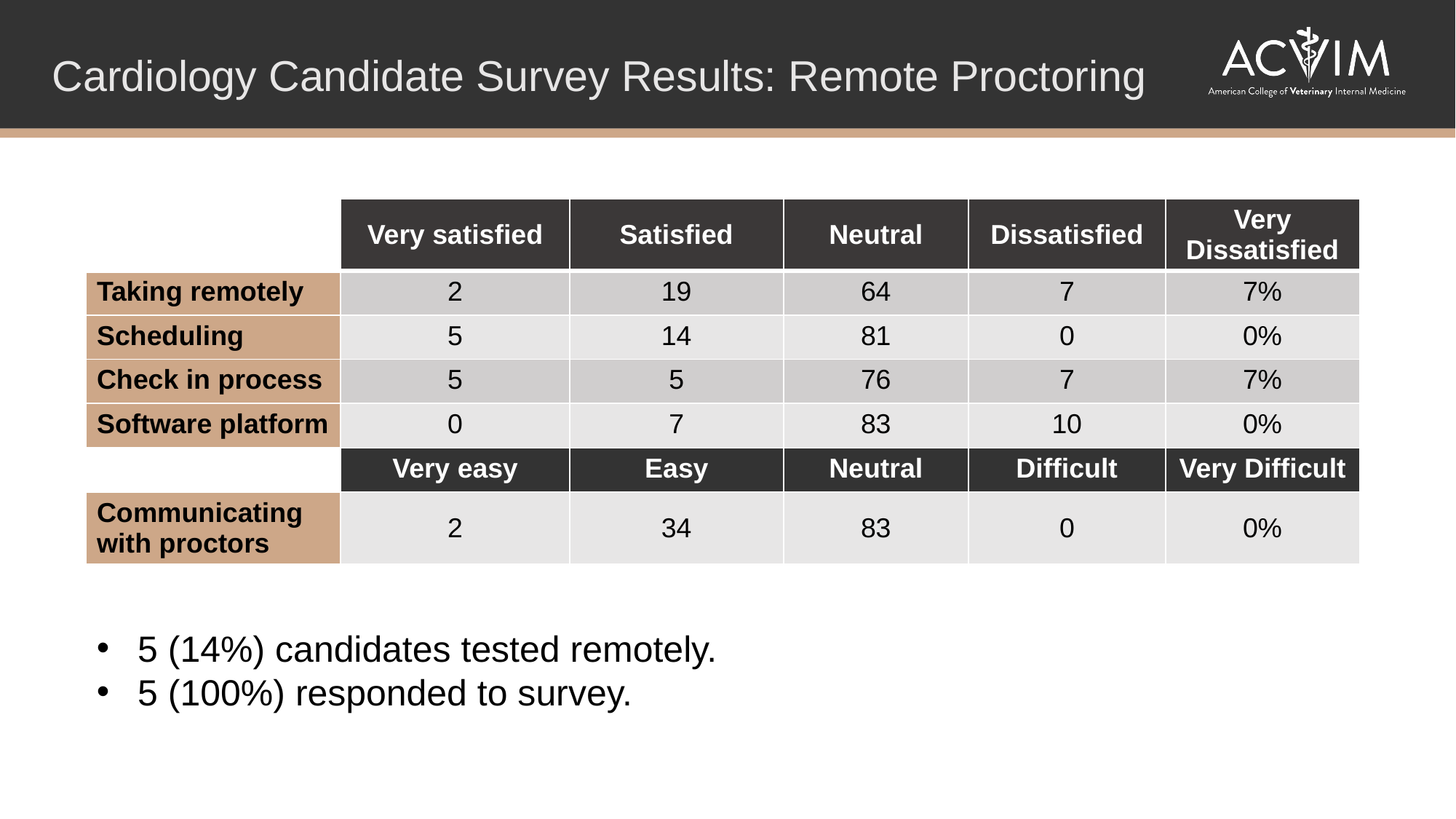

Cardiology Candidate Survey Results: Remote Proctoring
|  | Very satisfied | Satisfied | Neutral | Dissatisfied | Very Dissatisfied |
| --- | --- | --- | --- | --- | --- |
| Taking remotely | 2 | 19 | 64 | 7 | 7% |
| Scheduling | 5 | 14 | 81 | 0 | 0% |
| Check in process | 5 | 5 | 76 | 7 | 7% |
| Software platform | 0 | 7 | 83 | 10 | 0% |
|  | Very easy | Easy | Neutral | Difficult | Very Difficult |
| Communicating with proctors | 2 | 34 | 83 | 0 | 0% |
5 (14%) candidates tested remotely.
5 (100%) responded to survey.